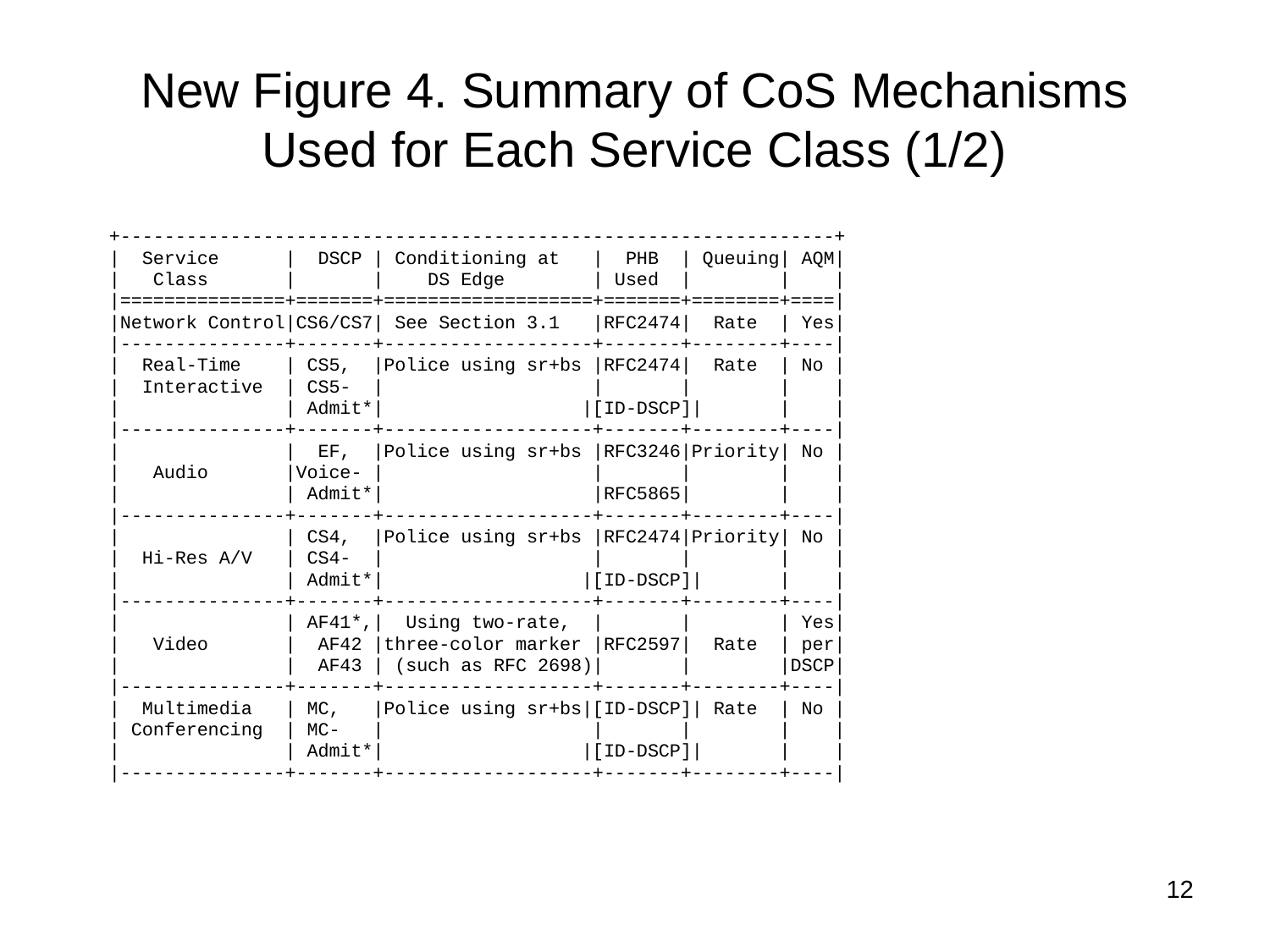

# New Figure 4. Summary of CoS Mechanisms Used for Each Service Class (1/2)
   +-----------------------------------------------------------------+
   |  Service      |  DSCP | Conditioning at   |  PHB  | Queuing| AQM|
   |   Class       |       |    DS Edge        | Used  |        |    |
   |===============+=======+===================+=======+========+====|
   |Network Control|CS6/CS7| See Section 3.1   |RFC2474|  Rate  | Yes|
   |---------------+-------+-------------------+-------+--------+----|
   |  Real-Time    | CS5,  |Police using sr+bs |RFC2474|  Rate  | No |
   |  Interactive  | CS5-  |                   |       |        |    |
   |               | Admit*|                  |[ID-DSCP]|       |    |
   |---------------+-------+-------------------+-------+--------+----|
   |               |  EF,  |Police using sr+bs |RFC3246|Priority| No |
   |   Audio       |Voice- |                   |       |        |    |
   |               | Admit*|                   |RFC5865|        |    |
   |---------------+-------+-------------------+-------+--------+----|
   |               | CS4,  |Police using sr+bs |RFC2474|Priority| No |
   |  Hi-Res A/V   | CS4-  |                   |       |        |    |
   |               | Admit*|                  |[ID-DSCP]|       |    |
   |---------------+-------+-------------------+-------+--------+----|
   |               | AF41*,|  Using two-rate,  |       |        | Yes|
   |   Video       |  AF42 |three-color marker |RFC2597|  Rate  | per|
   |               |  AF43 | (such as RFC 2698)|       |        |DSCP|
   |---------------+-------+-------------------+-------+--------+----|
   |  Multimedia   | MC,   |Police using sr+bs|[ID-DSCP]| Rate  | No |
   | Conferencing  | MC-   |                   |       |        |    |
   |               | Admit*|                  |[ID-DSCP]|       |    |
   |---------------+-------+-------------------+-------+--------+----|

12